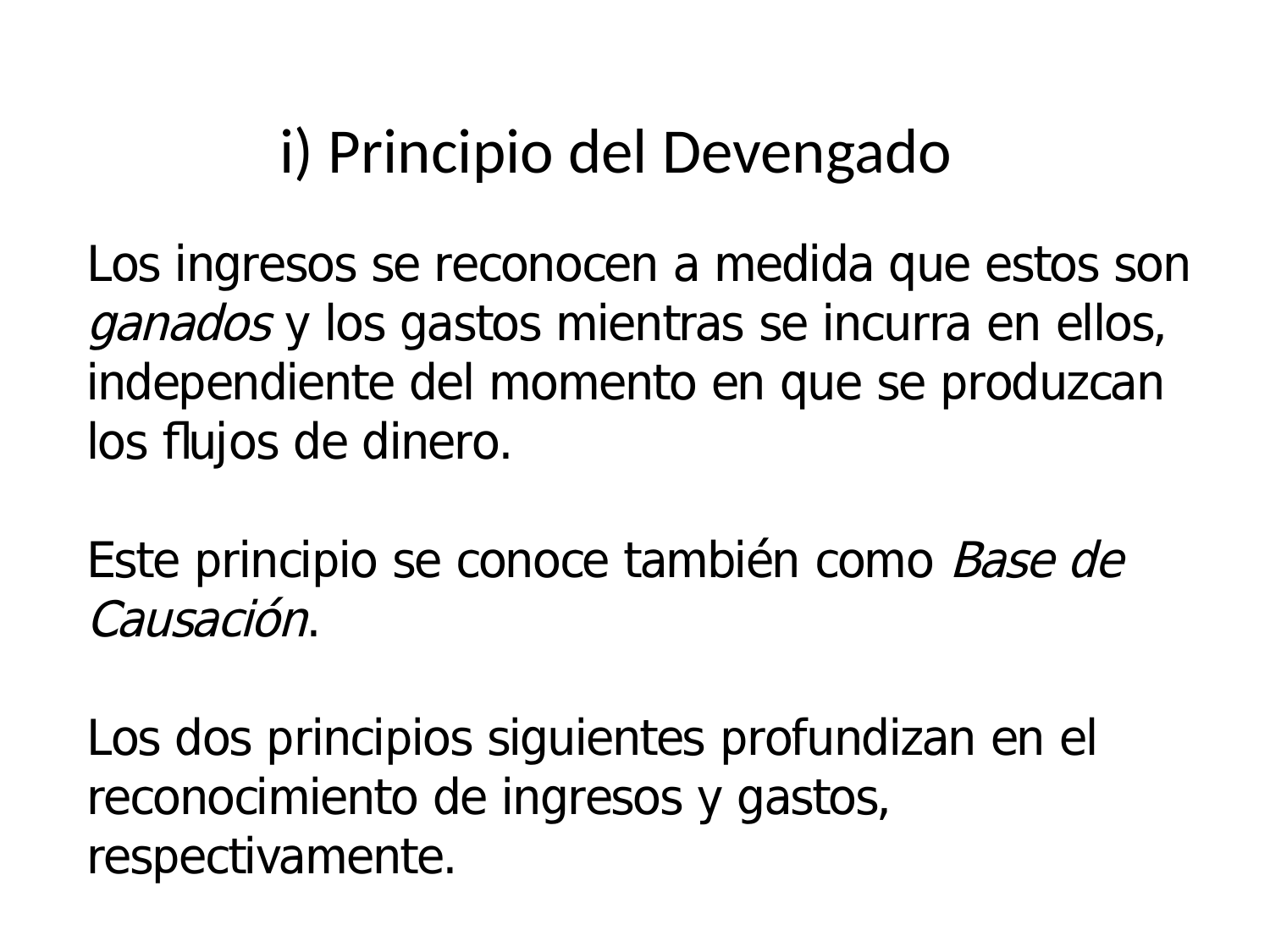

# i) Principio del Devengado
Los ingresos se reconocen a medida que estos son ganados y los gastos mientras se incurra en ellos, independiente del momento en que se produzcan los flujos de dinero.

Este principio se conoce también como Base de Causación.

Los dos principios siguientes profundizan en el reconocimiento de ingresos y gastos, respectivamente.